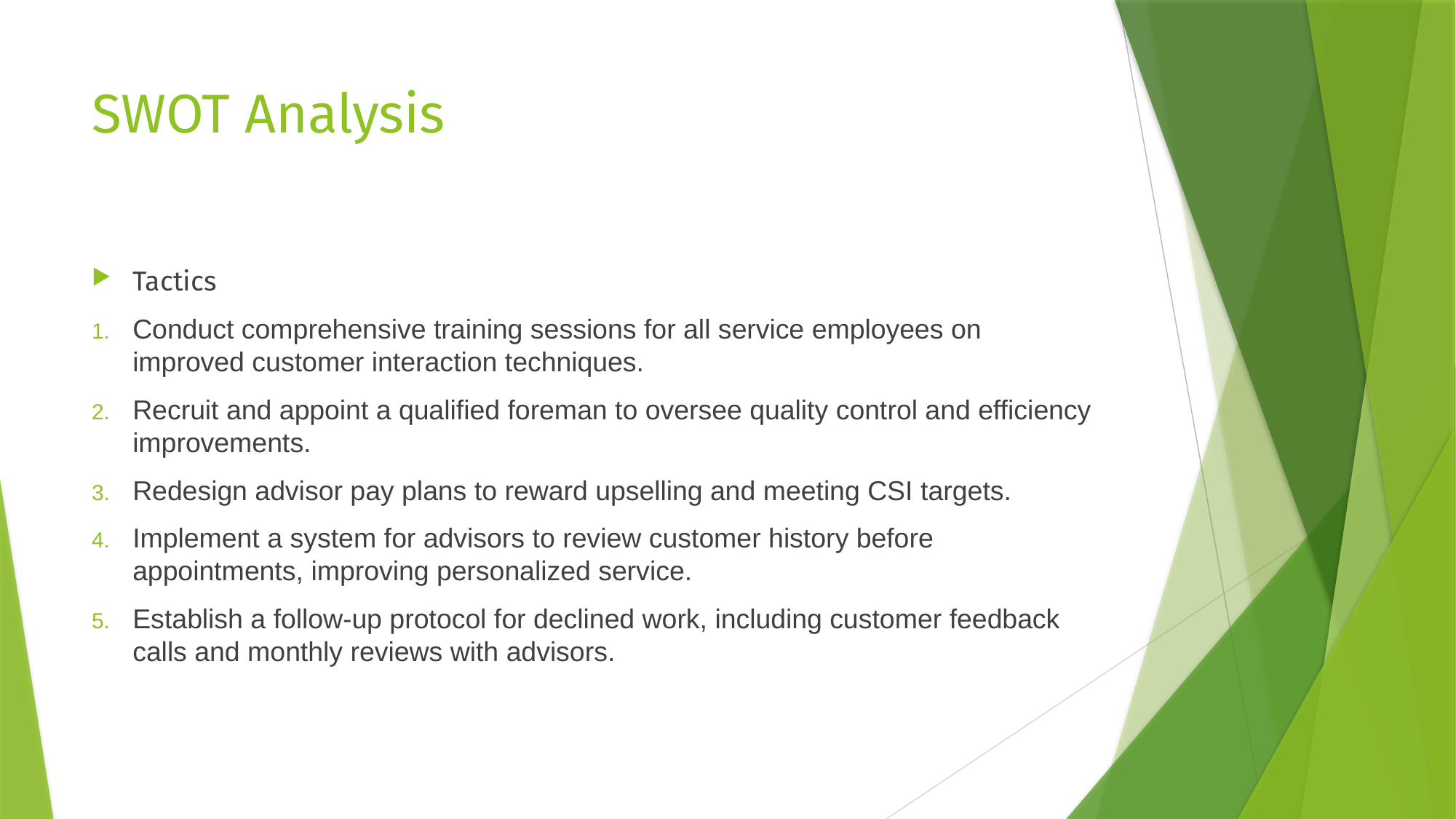

# SWOT Analysis
Tactics
Conduct comprehensive training sessions for all service employees on improved customer interaction techniques.
Recruit and appoint a qualified foreman to oversee quality control and efficiency improvements.
Redesign advisor pay plans to reward upselling and meeting CSI targets.
Implement a system for advisors to review customer history before appointments, improving personalized service.
Establish a follow-up protocol for declined work, including customer feedback calls and monthly reviews with advisors.